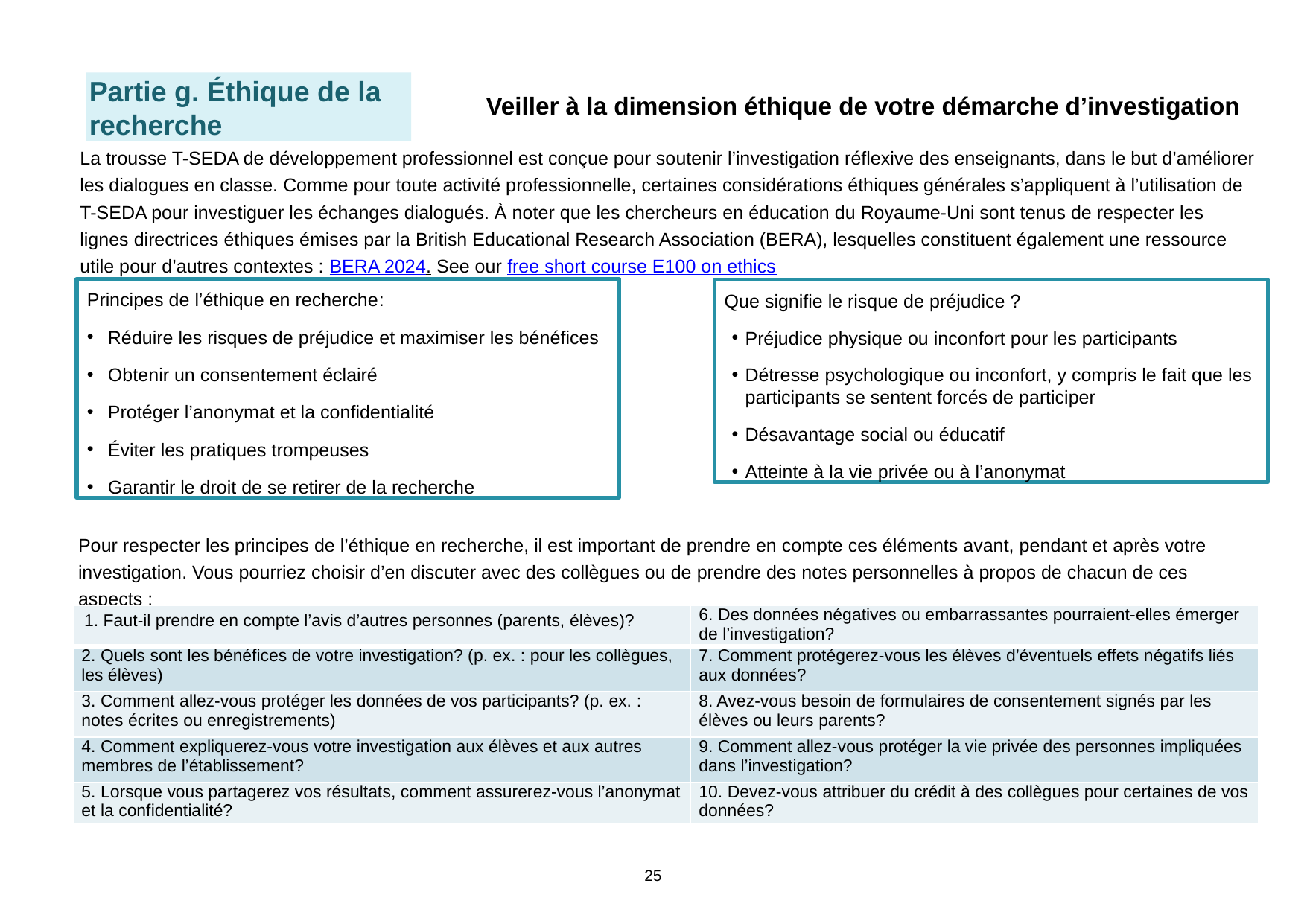

Partie g. Éthique de la recherche
Veiller à la dimension éthique de votre démarche d’investigation
La trousse T-SEDA de développement professionnel est conçue pour soutenir l’investigation réflexive des enseignants, dans le but d’améliorer les dialogues en classe. Comme pour toute activité professionnelle, certaines considérations éthiques générales s’appliquent à l’utilisation de T-SEDA pour investiguer les échanges dialogués. À noter que les chercheurs en éducation du Royaume-Uni sont tenus de respecter les lignes directrices éthiques émises par la British Educational Research Association (BERA), lesquelles constituent également une ressource utile pour d’autres contextes : BERA 2024. See our free short course E100 on ethics
Principes de l’éthique en recherche:
Réduire les risques de préjudice et maximiser les bénéfices
Obtenir un consentement éclairé
Protéger l’anonymat et la confidentialité
Éviter les pratiques trompeuses
Garantir le droit de se retirer de la recherche
Que signifie le risque de préjudice ?
Préjudice physique ou inconfort pour les participants
Détresse psychologique ou inconfort, y compris le fait que les participants se sentent forcés de participer
Désavantage social ou éducatif
Atteinte à la vie privée ou à l’anonymat
Pour respecter les principes de l’éthique en recherche, il est important de prendre en compte ces éléments avant, pendant et après votre investigation. Vous pourriez choisir d’en discuter avec des collègues ou de prendre des notes personnelles à propos de chacun de ces aspects :
| 1. Faut-il prendre en compte l’avis d’autres personnes (parents, élèves)? | 6. Des données négatives ou embarrassantes pourraient-elles émerger de l’investigation? |
| --- | --- |
| 2. Quels sont les bénéfices de votre investigation? (p. ex. : pour les collègues, les élèves) | 7. Comment protégerez-vous les élèves d’éventuels effets négatifs liés aux données? |
| 3. Comment allez-vous protéger les données de vos participants? (p. ex. : notes écrites ou enregistrements) | 8. Avez-vous besoin de formulaires de consentement signés par les élèves ou leurs parents? |
| 4. Comment expliquerez-vous votre investigation aux élèves et aux autres membres de l’établissement? | 9. Comment allez-vous protéger la vie privée des personnes impliquées dans l’investigation? |
| 5. Lorsque vous partagerez vos résultats, comment assurerez-vous l’anonymat et la confidentialité? | 10. Devez-vous attribuer du crédit à des collègues pour certaines de vos données? |

25